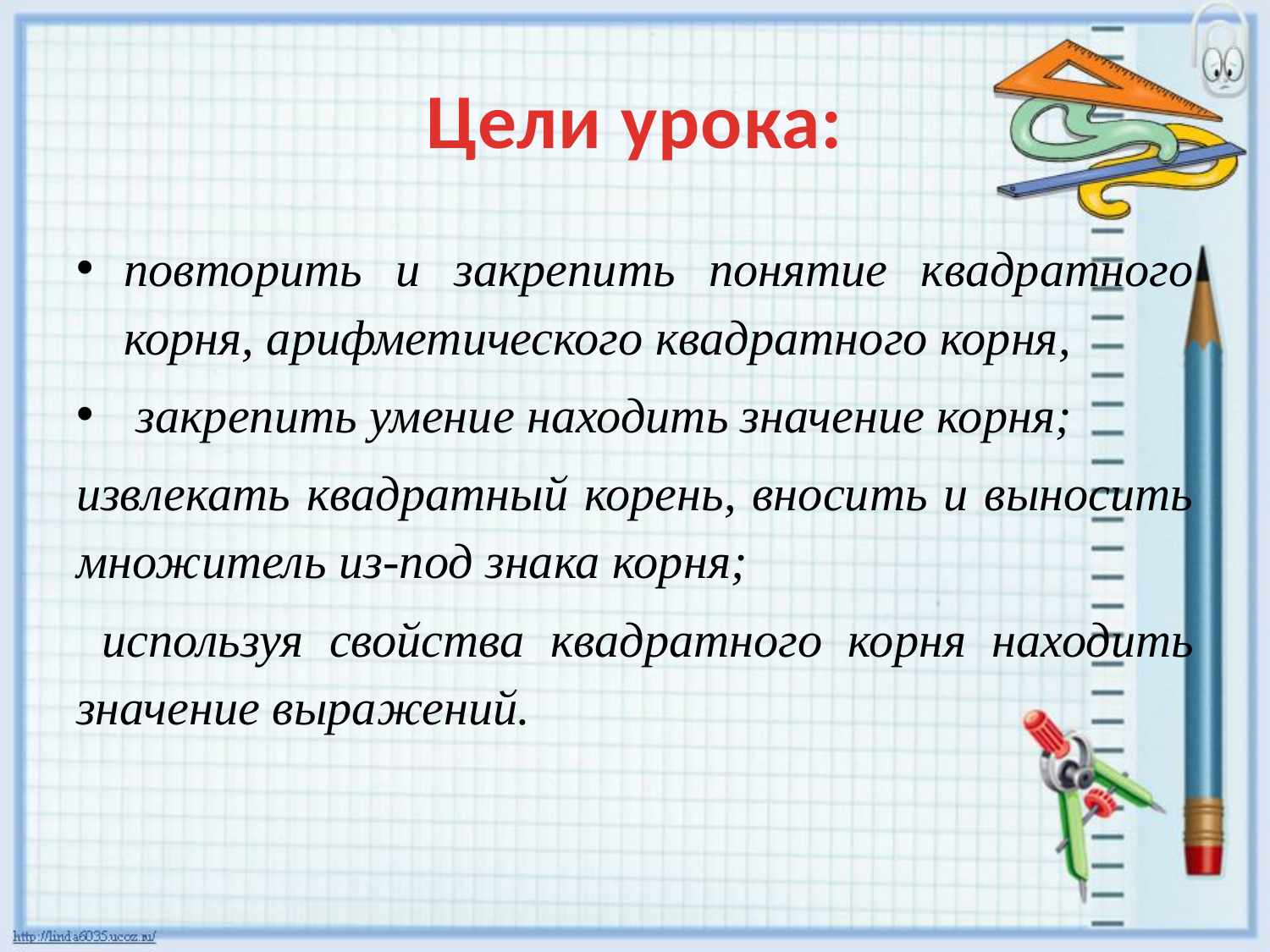

# Цели урока:
повторить и закрепить понятие квадратного корня, арифметического квадратного корня,
 закрепить умение находить значение корня;
извлекать квадратный корень, вносить и выносить множитель из-под знака корня;
 используя свойства квадратного корня находить значение выражений.